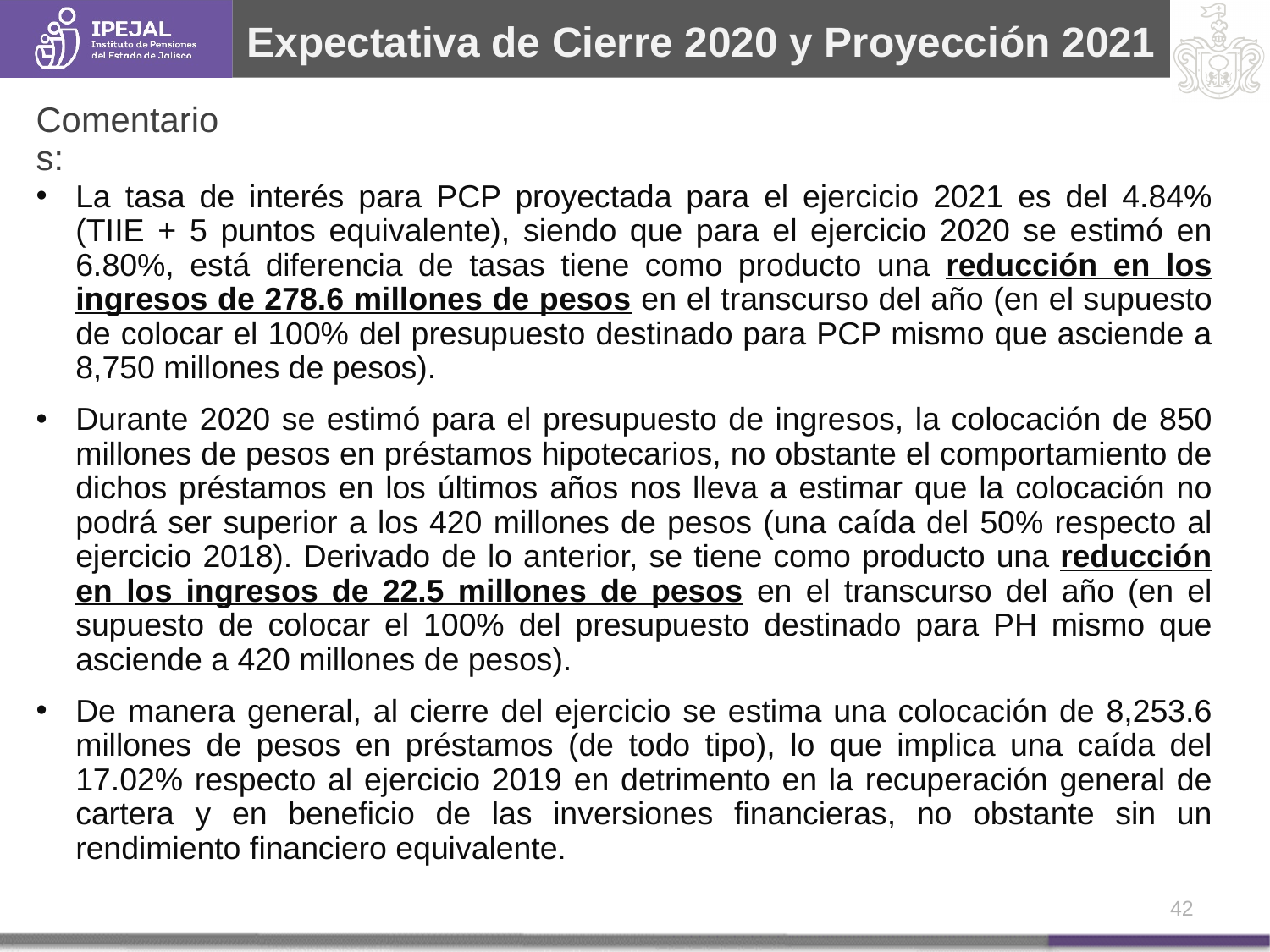

Expectativa de Cierre 2020 y Proyección 2021
Comentarios:
La tasa de interés para PCP proyectada para el ejercicio 2021 es del 4.84% (TIIE + 5 puntos equivalente), siendo que para el ejercicio 2020 se estimó en 6.80%, está diferencia de tasas tiene como producto una reducción en los ingresos de 278.6 millones de pesos en el transcurso del año (en el supuesto de colocar el 100% del presupuesto destinado para PCP mismo que asciende a 8,750 millones de pesos).
Durante 2020 se estimó para el presupuesto de ingresos, la colocación de 850 millones de pesos en préstamos hipotecarios, no obstante el comportamiento de dichos préstamos en los últimos años nos lleva a estimar que la colocación no podrá ser superior a los 420 millones de pesos (una caída del 50% respecto al ejercicio 2018). Derivado de lo anterior, se tiene como producto una reducción en los ingresos de 22.5 millones de pesos en el transcurso del año (en el supuesto de colocar el 100% del presupuesto destinado para PH mismo que asciende a 420 millones de pesos).
De manera general, al cierre del ejercicio se estima una colocación de 8,253.6 millones de pesos en préstamos (de todo tipo), lo que implica una caída del 17.02% respecto al ejercicio 2019 en detrimento en la recuperación general de cartera y en beneficio de las inversiones financieras, no obstante sin un rendimiento financiero equivalente.

42